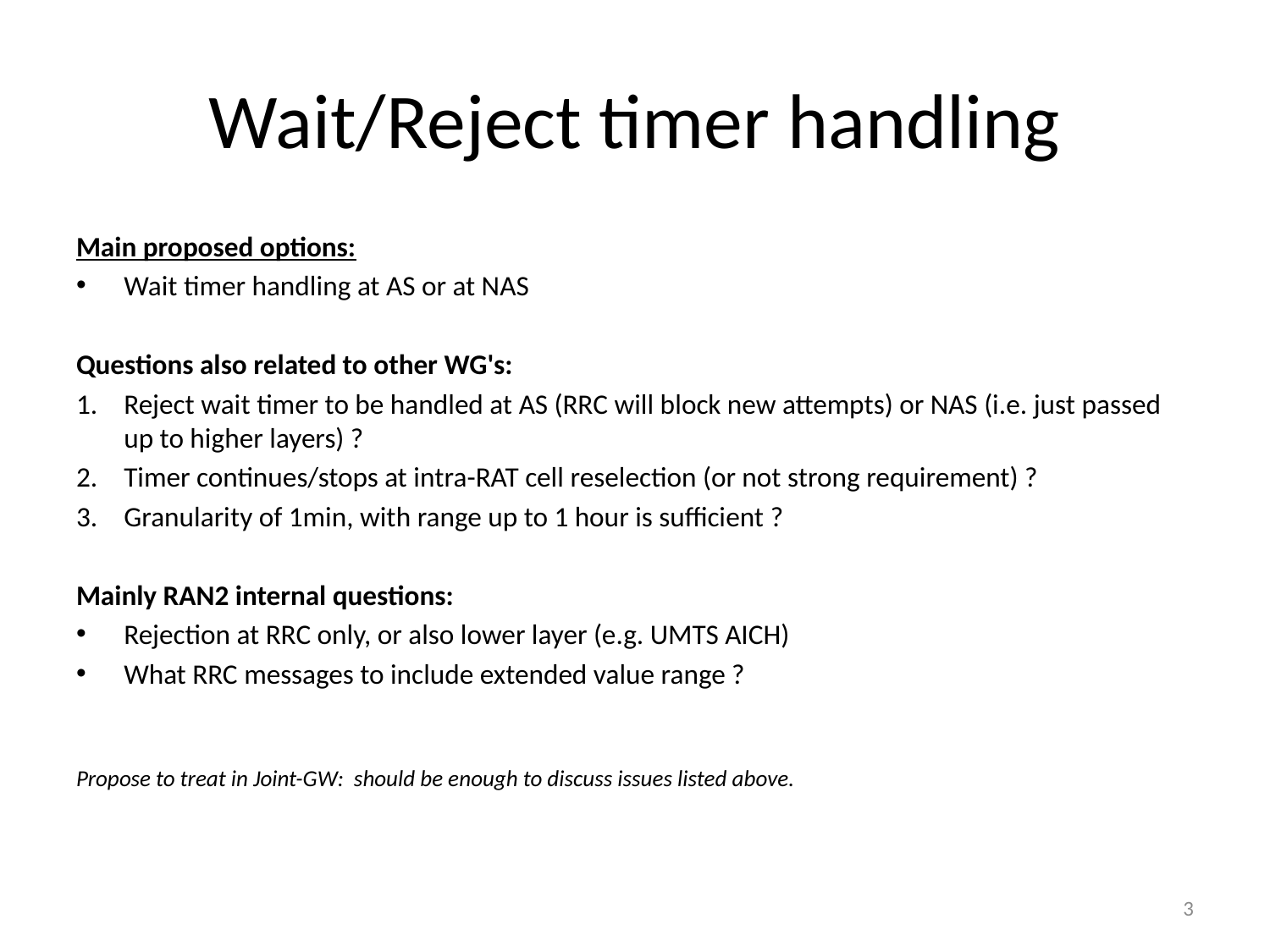

# Wait/Reject timer handling
Main proposed options:
Wait timer handling at AS or at NAS

Questions also related to other WG's:
Reject wait timer to be handled at AS (RRC will block new attempts) or NAS (i.e. just passed up to higher layers) ?
Timer continues/stops at intra-RAT cell reselection (or not strong requirement) ?
Granularity of 1min, with range up to 1 hour is sufficient ?

Mainly RAN2 internal questions:
Rejection at RRC only, or also lower layer (e.g. UMTS AICH)
What RRC messages to include extended value range ?

Propose to treat in Joint-GW:  should be enough to discuss issues listed above.
3